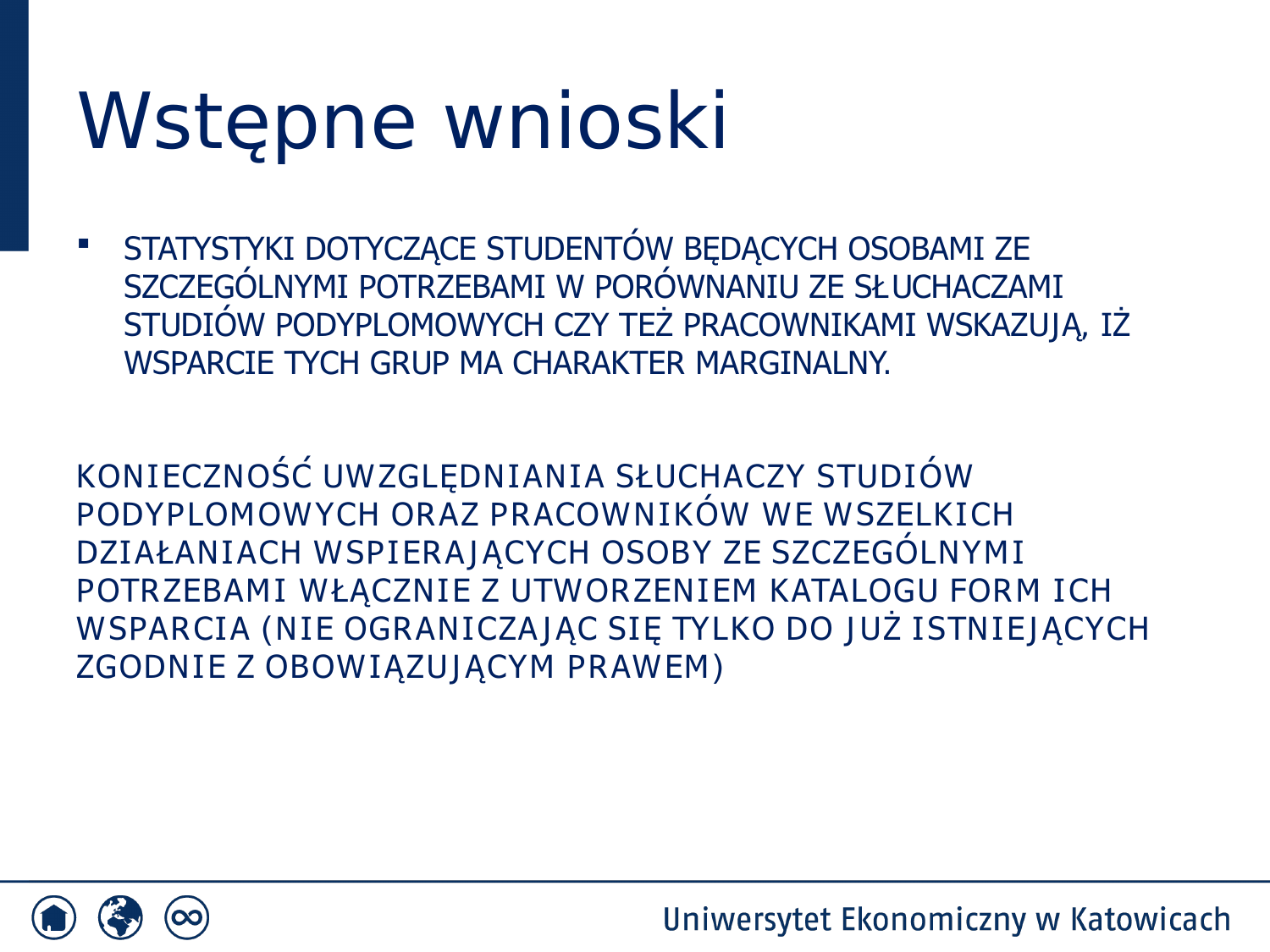

# Wstępne wnioski
STATYSTYKI DOTYCZĄCE STUDENTÓW BĘDĄCYCH OSOBAMI ZE SZCZEGÓLNYMI POTRZEBAMI W PORÓWNANIU ZE SŁUCHACZAMI STUDIÓW PODYPLOMOWYCH CZY TEŻ PRACOWNIKAMI WSKAZUJĄ, IŻ WSPARCIE TYCH GRUP MA CHARAKTER MARGINALNY.

KONIECZNOŚĆ UWZGLĘDNIANIA SŁUCHACZY STUDIÓW PODYPLOMOWYCH ORAZ PRACOWNIKÓW WE WSZELKICH DZIAŁANIACH WSPIERAJĄCYCH OSOBY ZE SZCZEGÓLNYMI POTRZEBAMI WŁĄCZNIE Z UTWORZENIEM KATALOGU FORM ICH WSPARCIA (NIE OGRANICZAJĄC SIĘ TYLKO DO JUŻ ISTNIEJĄCYCH ZGODNIE Z OBOWIĄZUJĄCYM PRAWEM)